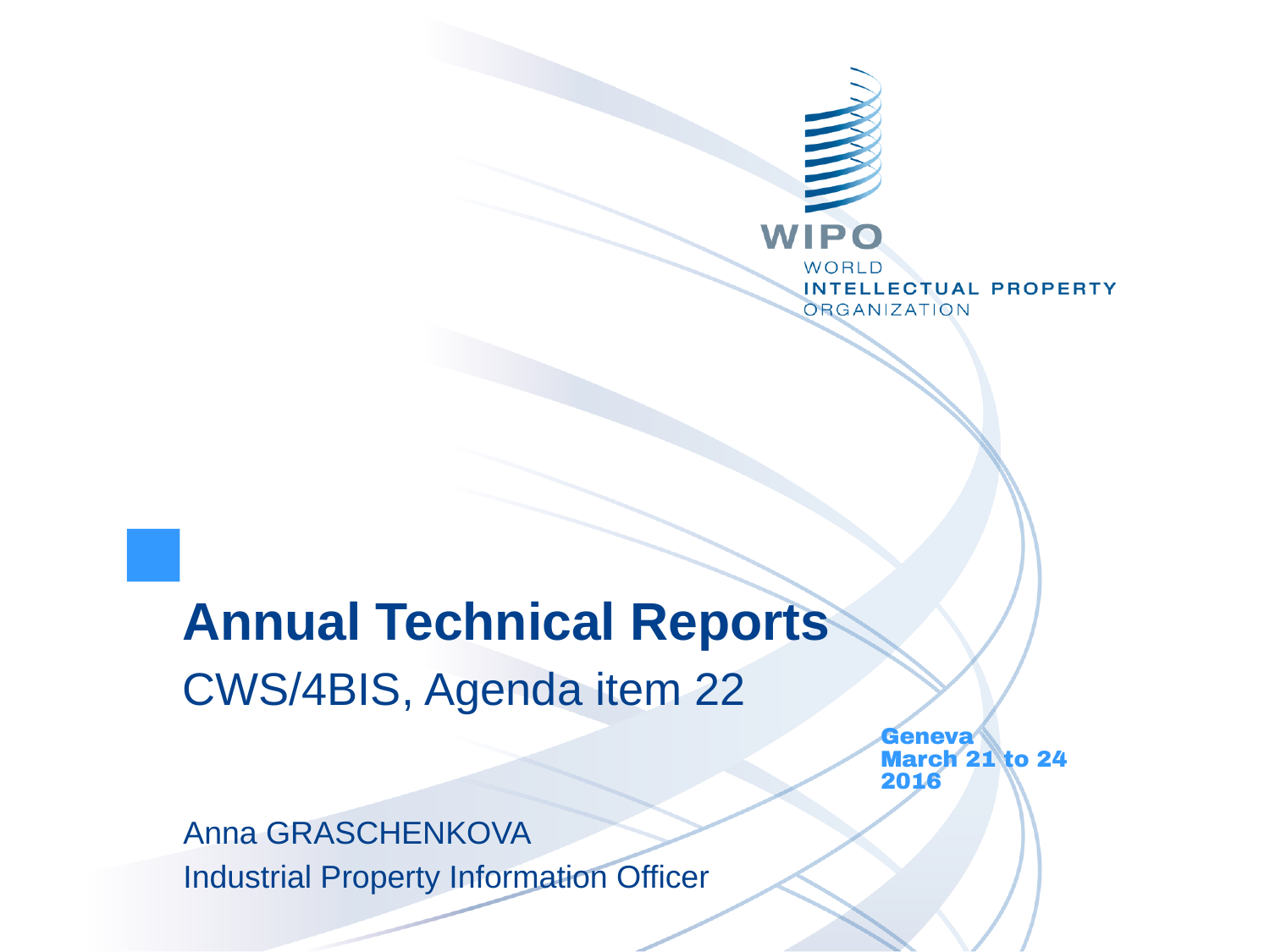

Annual Technical Reports
CWS/4BIS, Agenda item 22
Geneva
March 21 to 24
2016
Anna GRASCHENKOVA
Industrial Property Information Officer